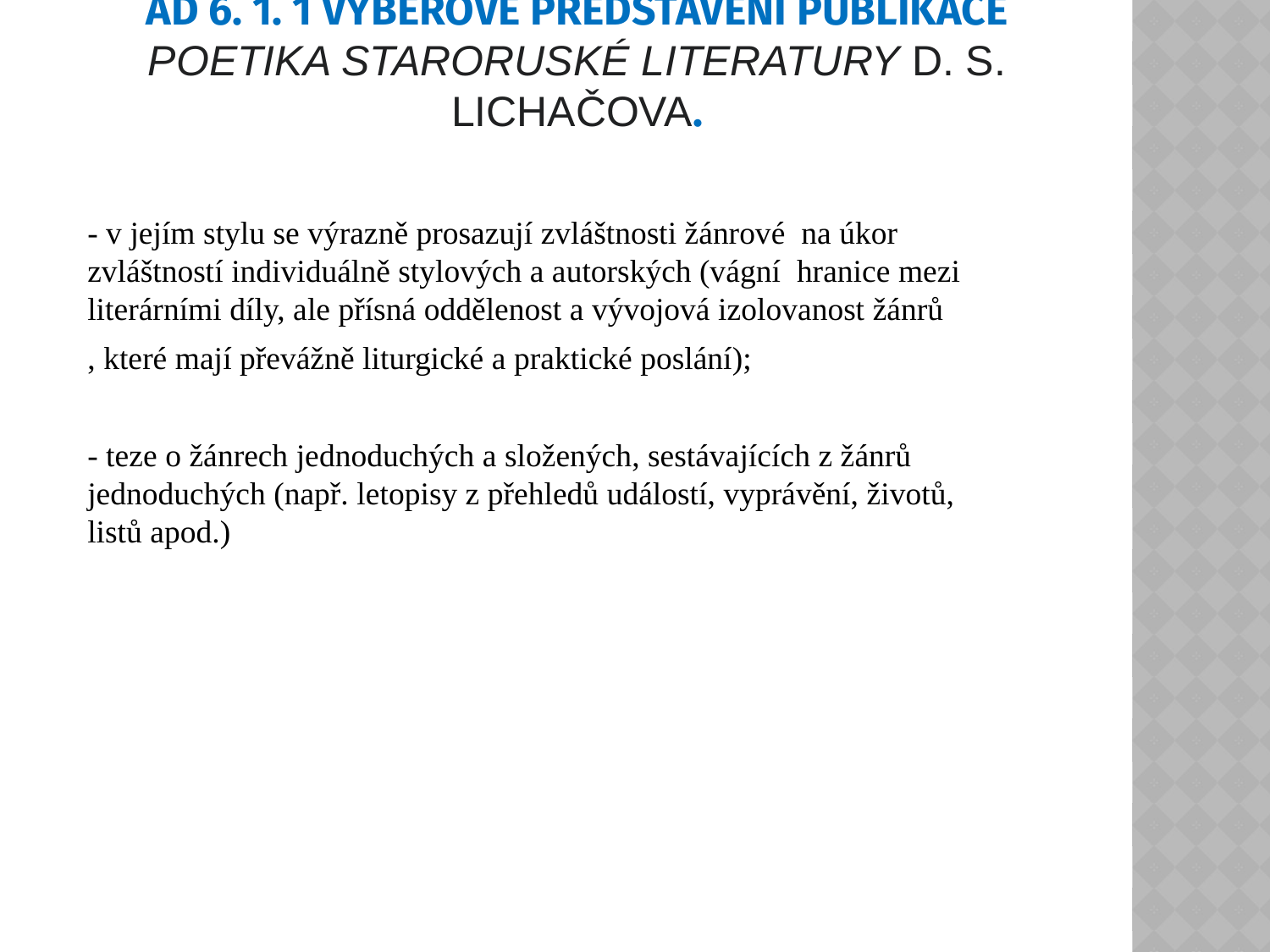

# Ad 6. 1. 1 Výběrové představení publikace Poetika staroruské literatury D. S. LichačOva.
- v jejím stylu se výrazně prosazují zvláštnosti žánrové  na úkor zvláštností individuálně stylových a autorských (vágní  hranice mezi literárními díly, ale přísná oddělenost a vývojová izolovanost žánrů
, které mají převážně liturgické a praktické poslání);

- teze o žánrech jednoduchých a složených, sestávajících z žánrů jednoduchých (např. letopisy z přehledů událostí, vyprávění, životů, listů apod.)